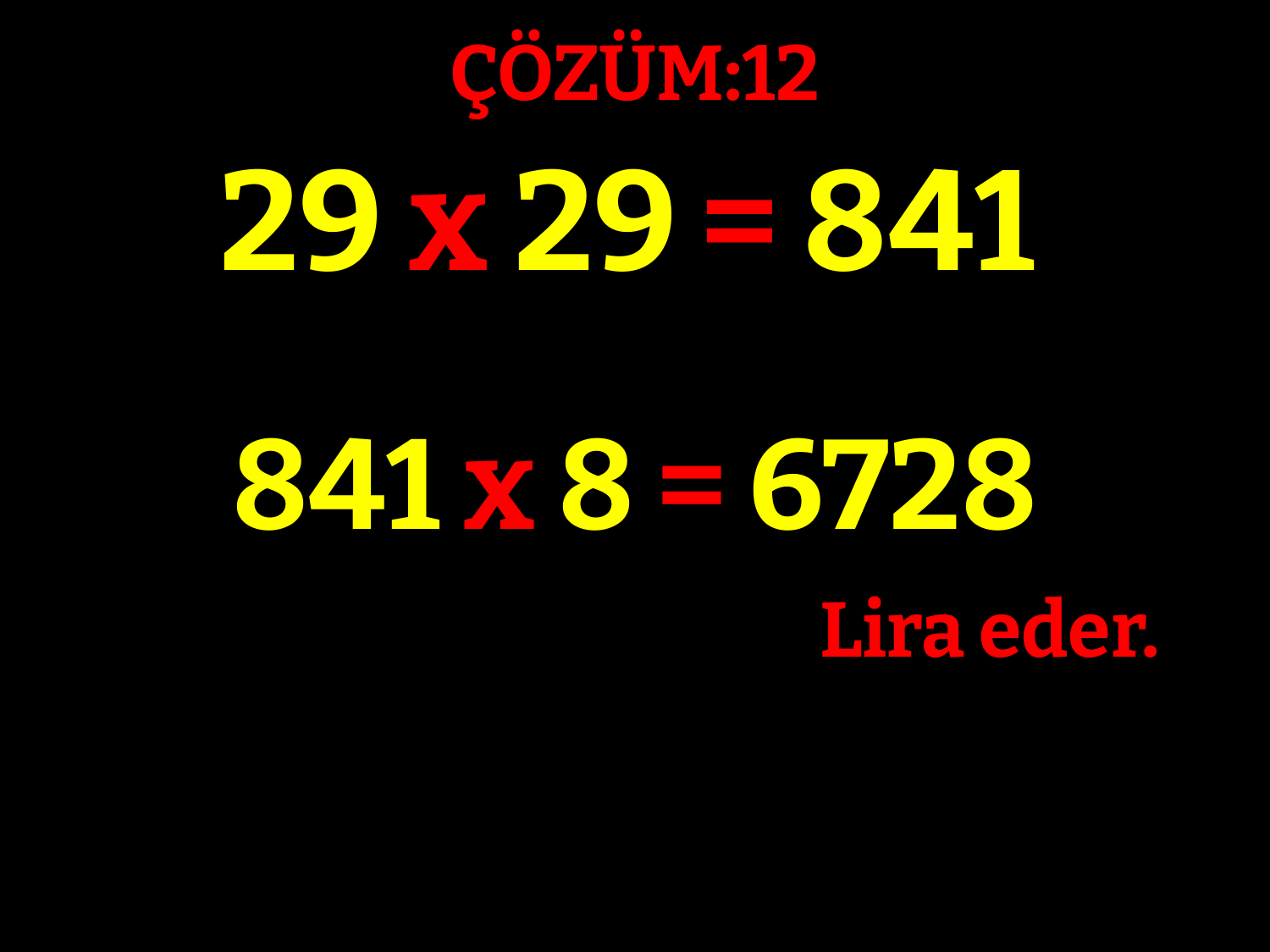

ÇÖZÜM:12
29 x 29 = 841
#
841 x 8 = 6728
Lira eder.